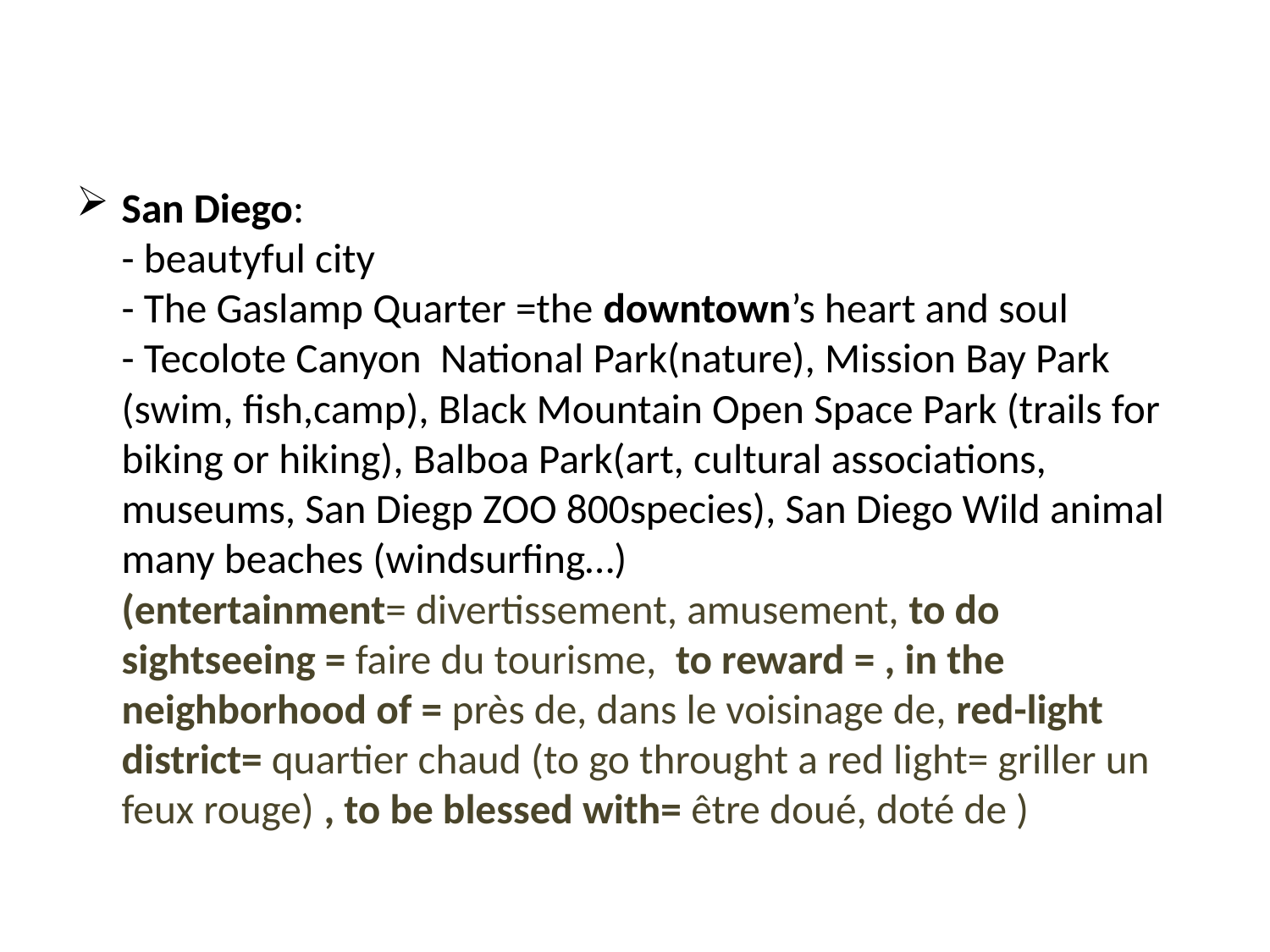

San Diego:
- beautyful city
- The Gaslamp Quarter =the downtown’s heart and soul
- Tecolote Canyon  National Park(nature), Mission Bay Park (swim, fish,camp), Black Mountain Open Space Park (trails for biking or hiking), Balboa Park(art, cultural associations, museums, San Diegp ZOO 800species), San Diego Wild animal
many beaches (windsurfing…)
(entertainment= divertissement, amusement, to do sightseeing = faire du tourisme,  to reward = , in the neighborhood of = près de, dans le voisinage de, red-light district= quartier chaud (to go throught a red light= griller un feux rouge) , to be blessed with= être doué, doté de )